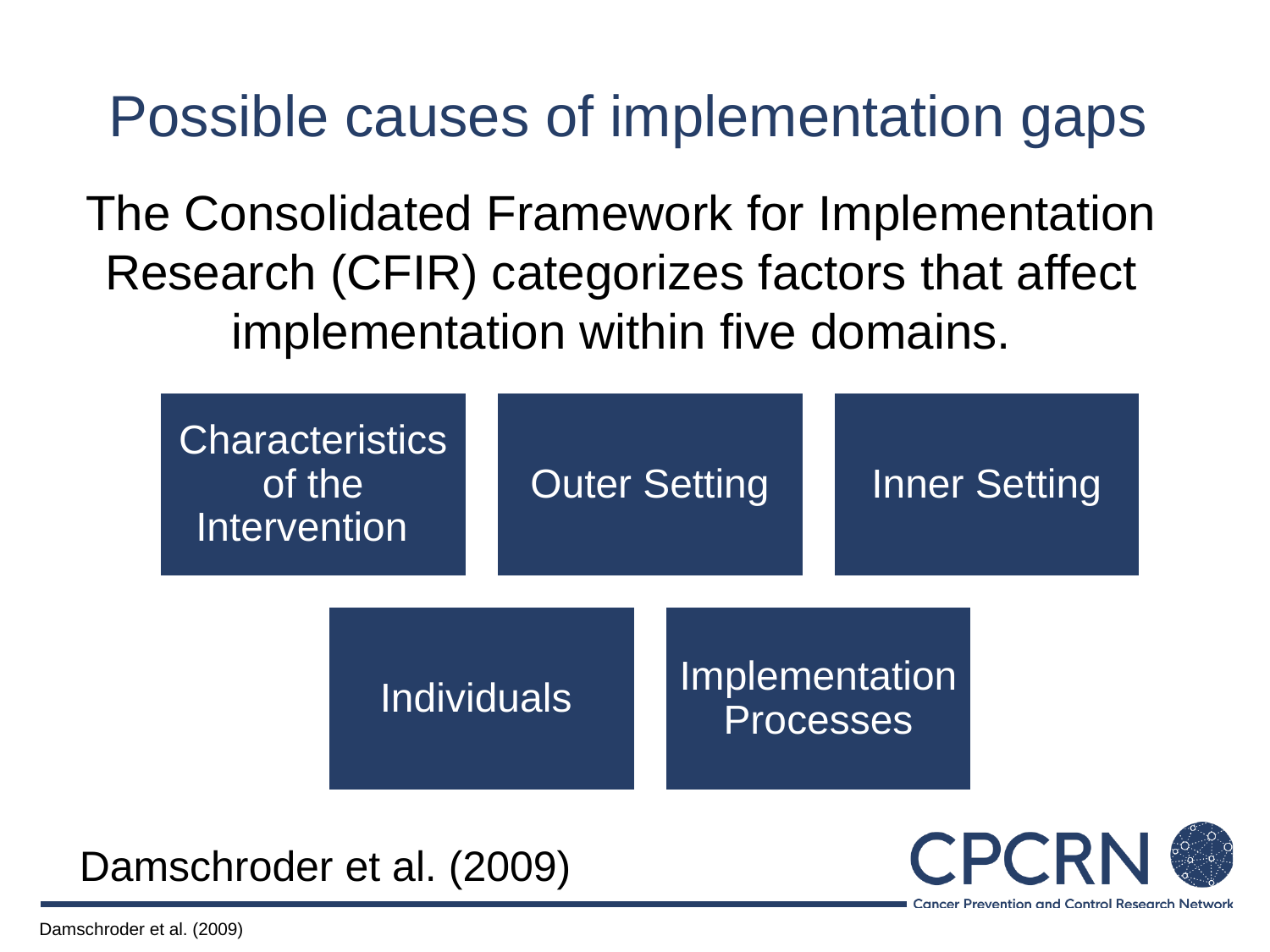

# Possible causes of implementation gaps
The Consolidated Framework for Implementation Research (CFIR) categorizes factors that affect implementation within five domains.

Characteristics of the Intervention
Outer Setting
Inner Setting
Individuals
Implementation Processes
Damschroder et al. (2009)
Damschroder et al. (2009)